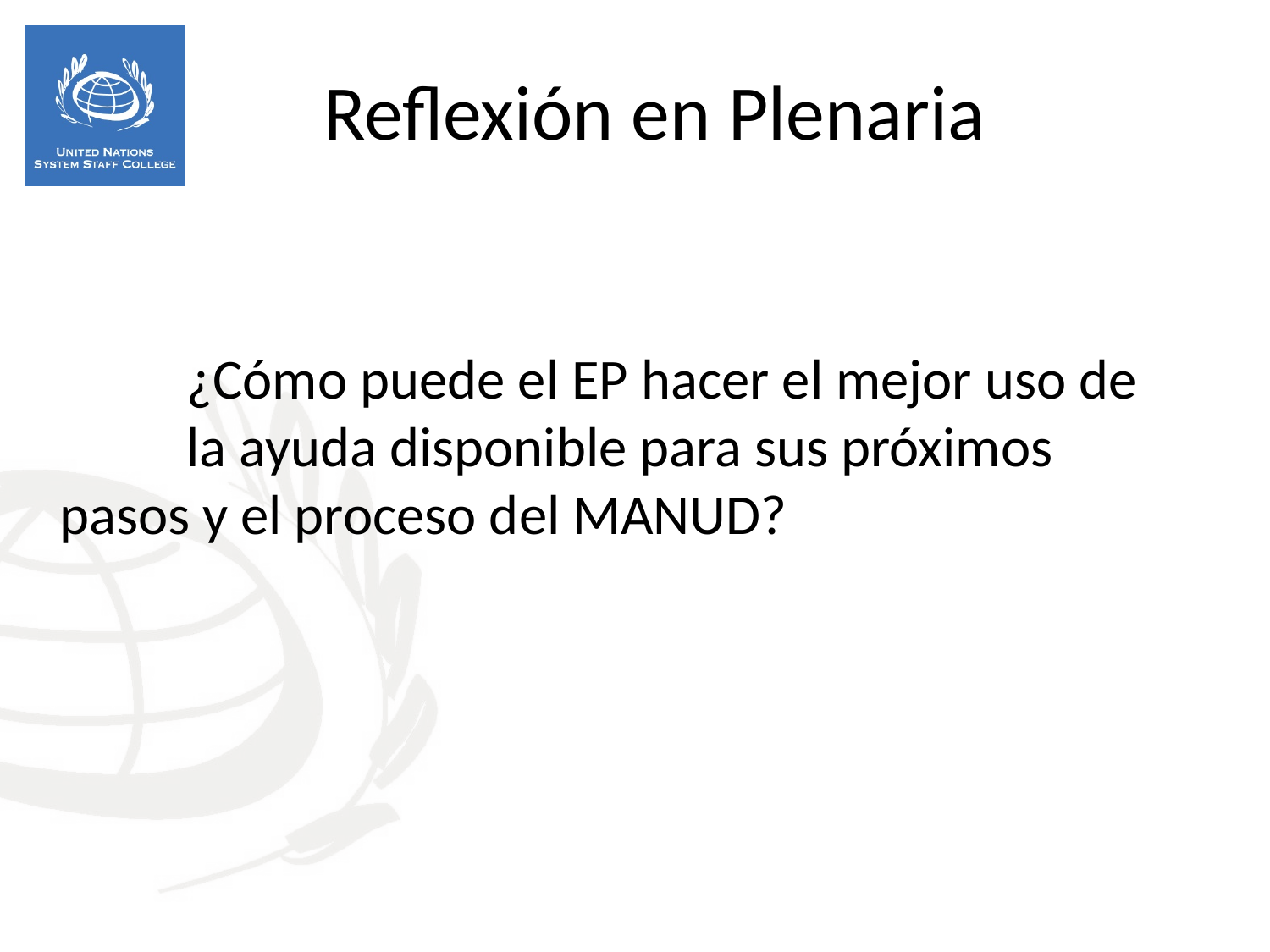

Reflexión en Plenaria
	¿Cómo puede el EP hacer el mejor uso de 	la ayuda disponible para sus próximos 	pasos y el proceso del MANUD?